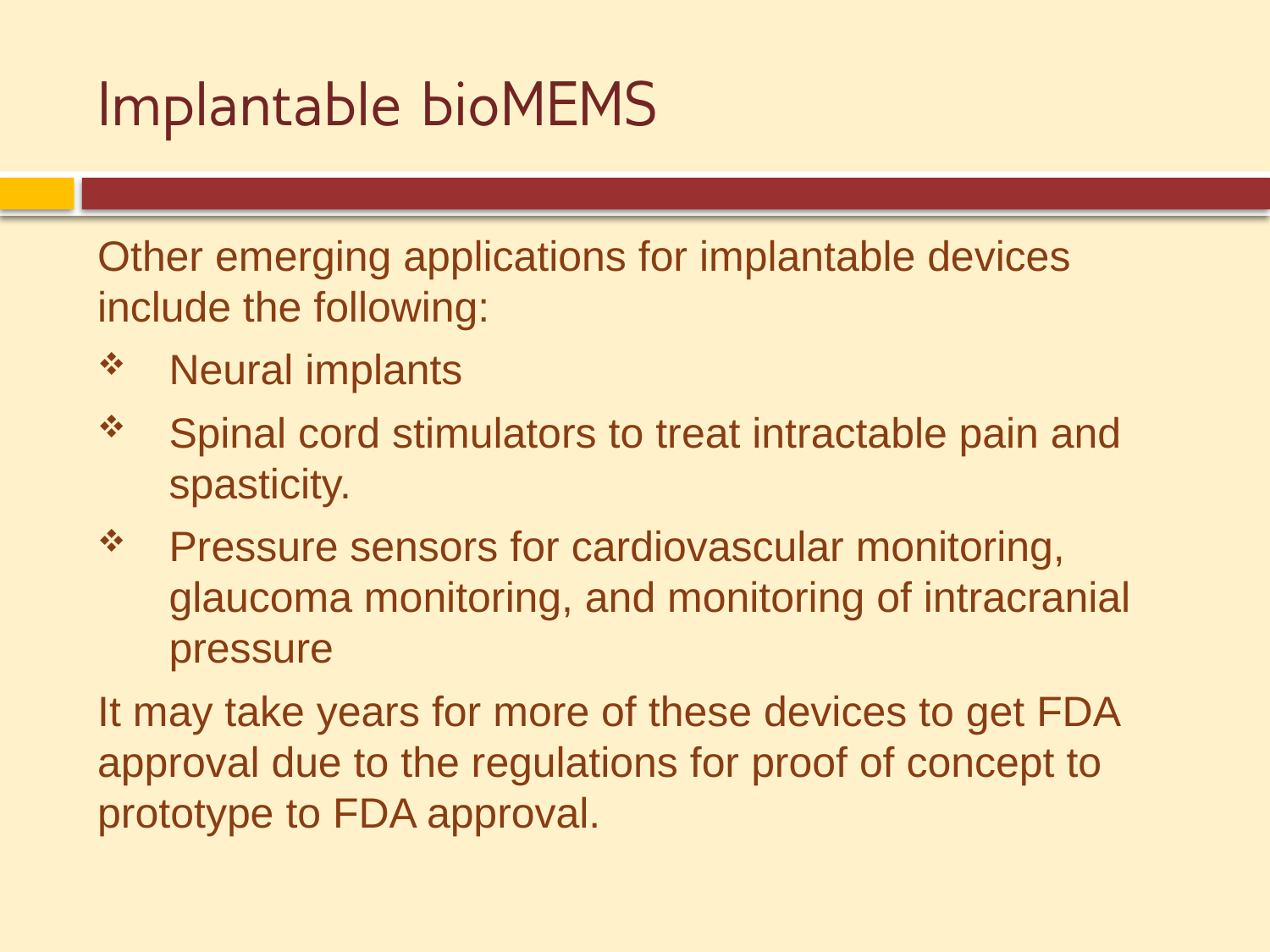

# Implantable bioMEMS
Other emerging applications for implantable devices include the following:
Neural implants
Spinal cord stimulators to treat intractable pain and spasticity.
Pressure sensors for cardiovascular monitoring, glaucoma monitoring, and monitoring of intracranial pressure
It may take years for more of these devices to get FDA approval due to the regulations for proof of concept to prototype to FDA approval.